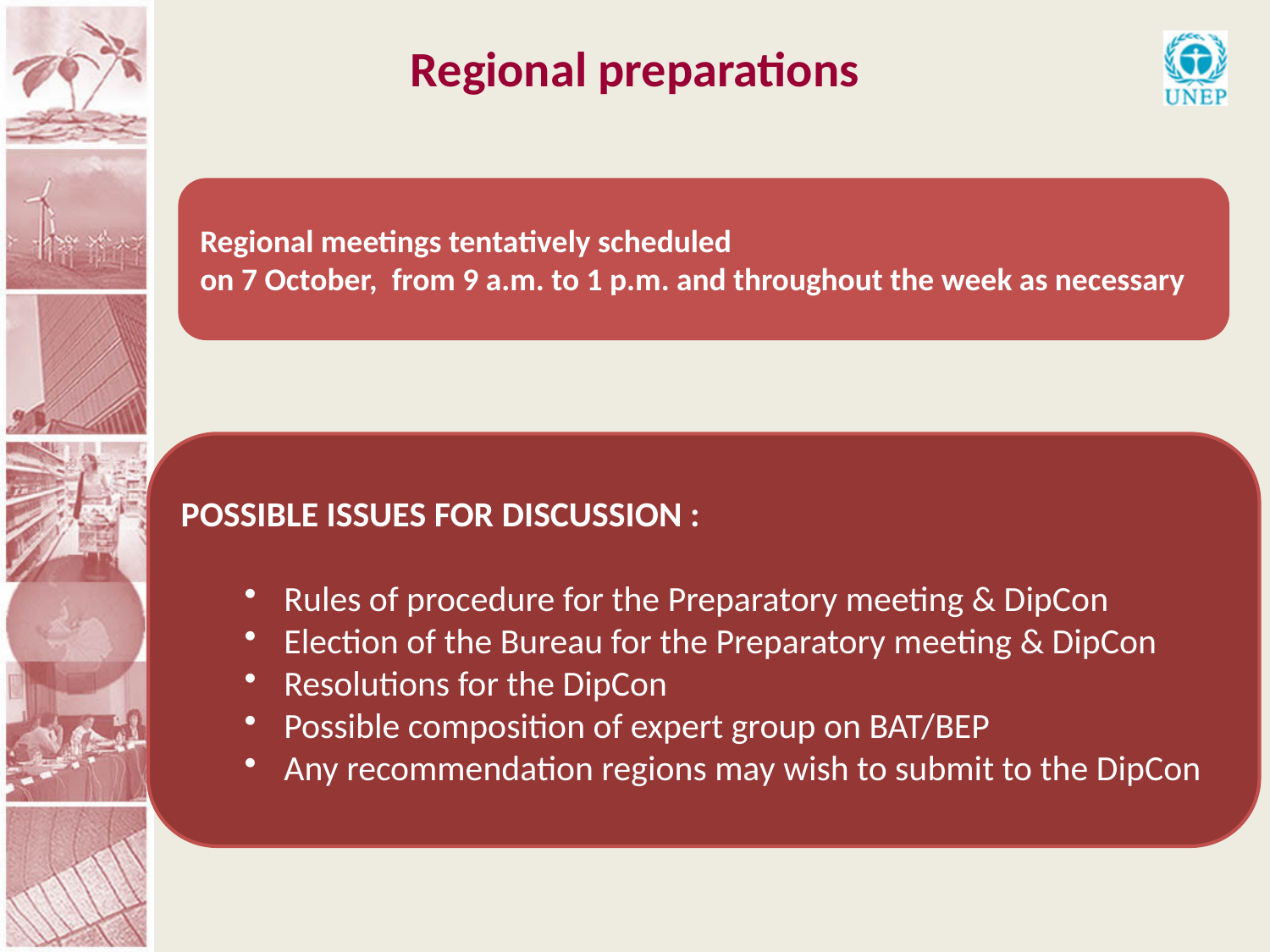

Regional preparations
Regional meetings tentatively scheduled
on 7 October,  from 9 a.m. to 1 p.m. and throughout the week as necessary
POSSIBLE ISSUES FOR DISCUSSION :

Rules of procedure for the Preparatory meeting & DipCon
Election of the Bureau for the Preparatory meeting & DipCon
Resolutions for the DipCon
Possible composition of expert group on BAT/BEP
Any recommendation regions may wish to submit to the DipCon